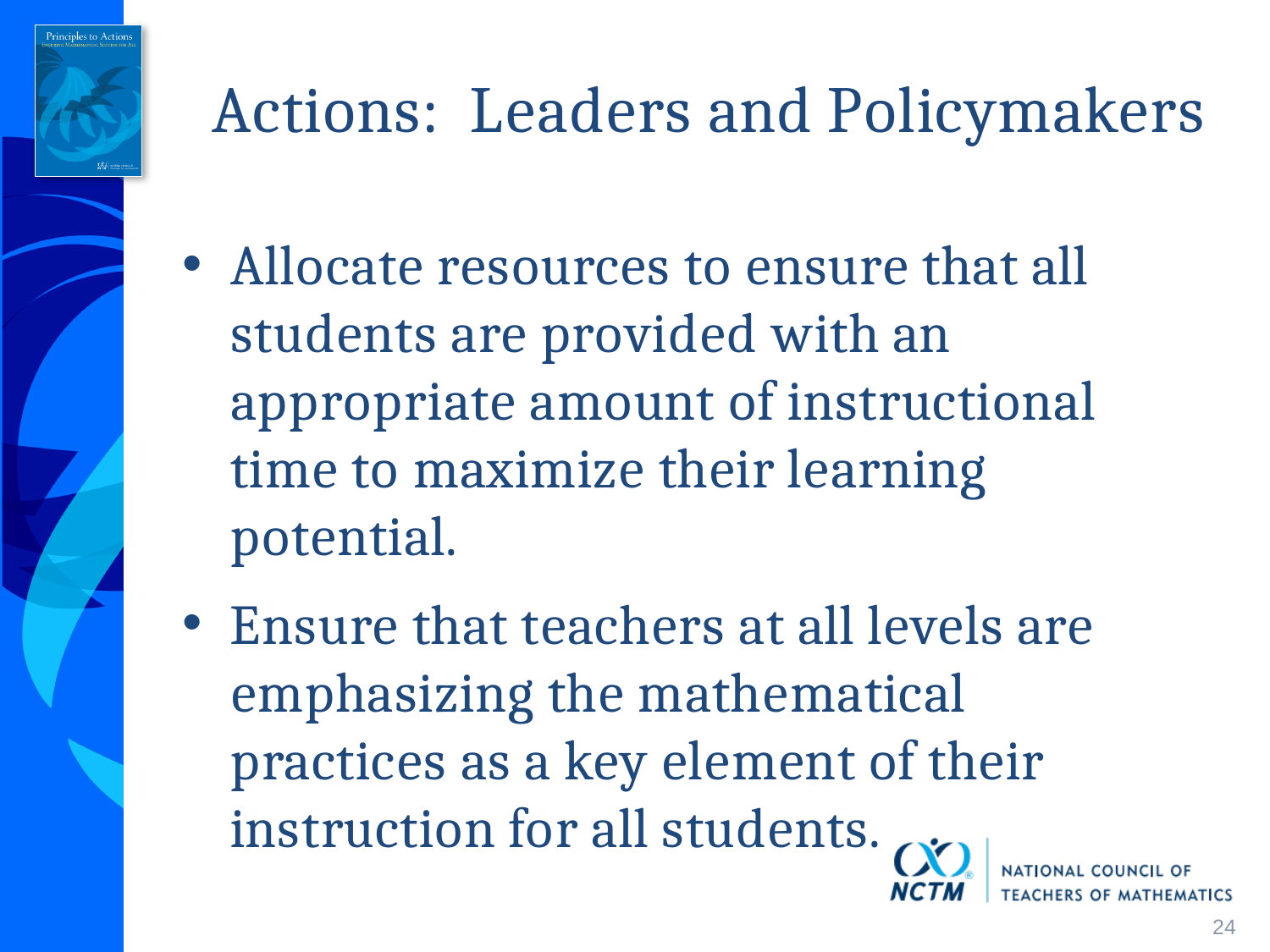

# Actions:  Leaders and Policymakers
Allocate resources to ensure that all students are provided with an appropriate amount of instructional time to maximize their learning potential.
Ensure that teachers at all levels are emphasizing the mathematical practices as a key element of their instruction for all students.
24